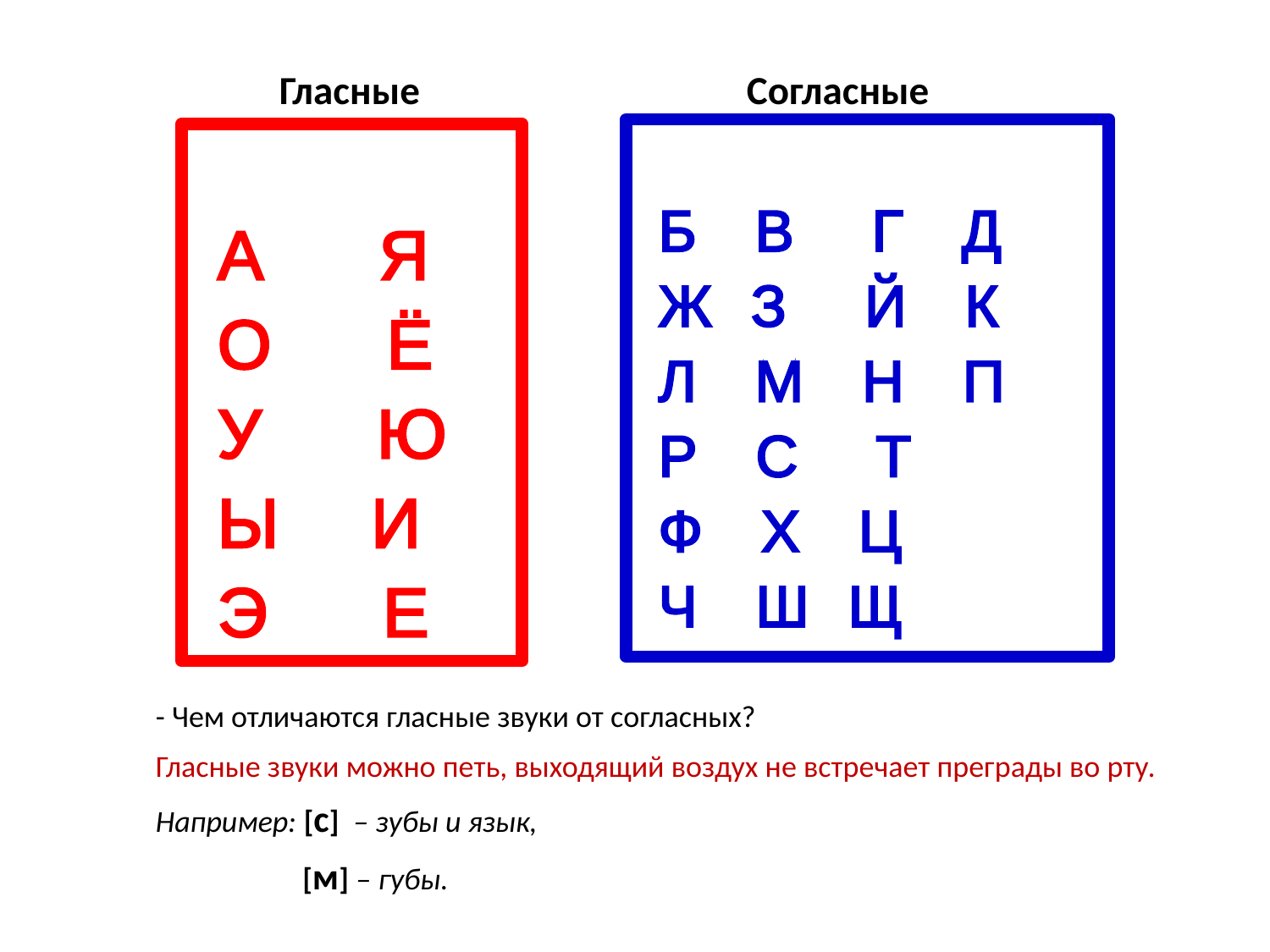

Гласные                                    Согласные

 Б   В    Г   Д
 Ж  З    Й   К
 Л   М   Н   П
 Р   С    Т
 Ф   Х   Ц
 Ч   Ш  Щ

 А     Я
 О     Ё
 У     Ю
 Ы    И
 Э     Е
- Чем отличаются гласные звуки от согласных?
Гласные звуки можно петь, выходящий воздух не встречает преграды во рту.
Например: [с]  – зубы и язык,
                     [м] – губы.